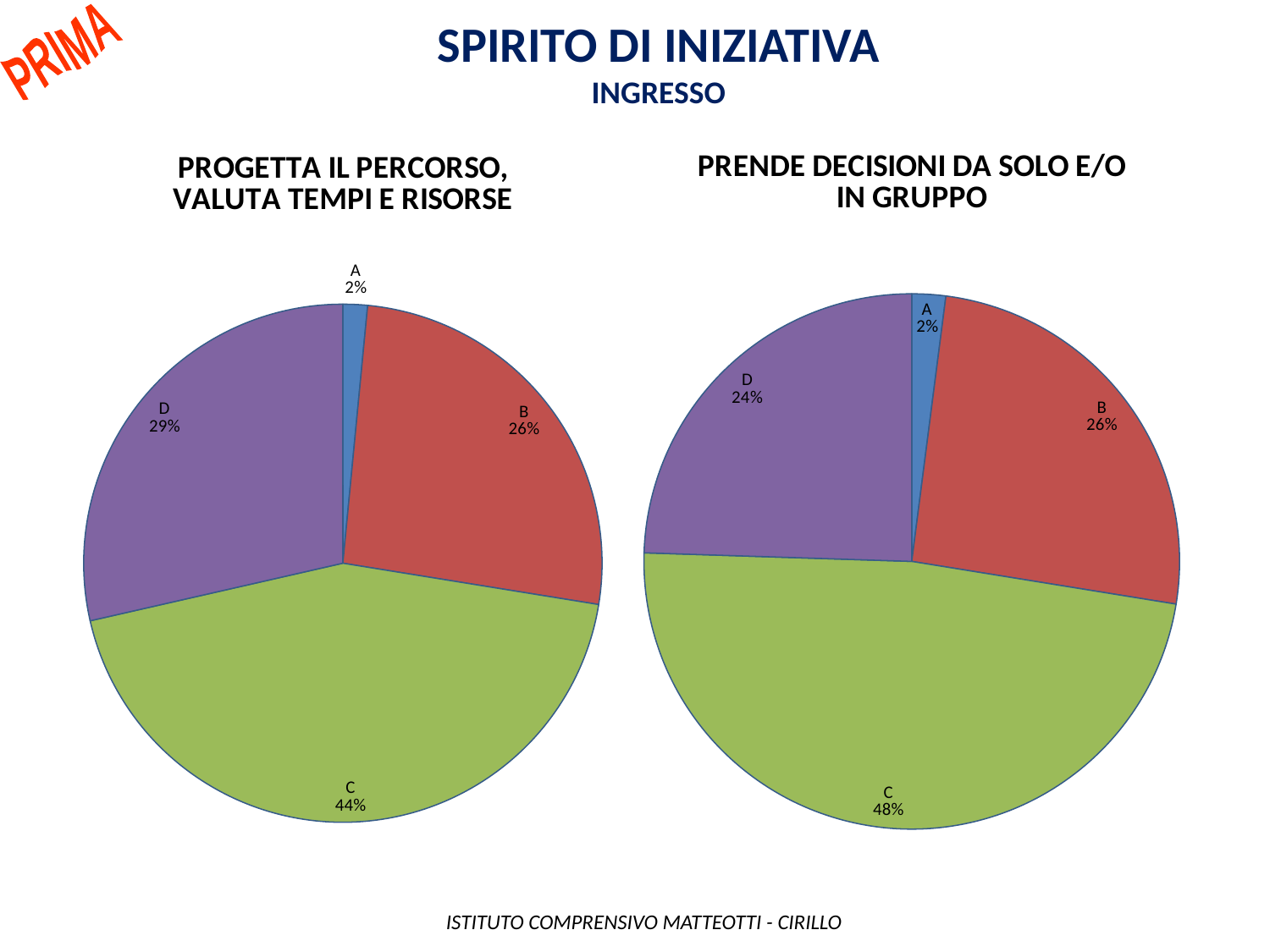

Spirito di iniziativa
INGRESSO
PRIMA

### Chart: PRENDE DECISIONI DA SOLO E/O IN GRUPPO

| Category |  |
|---|---|
| A | 4.0 |
| B | 50.0 |
| C | 94.0 |
| D | 48.0 |

### Chart: PROGETTA IL PERCORSO, VALUTA TEMPI E RISORSE

| Category |  |
|---|---|
| A | 3.0 |
| B | 51.0 |
| C | 86.0 |
| D | 56.0 |
 ISTITUTO COMPRENSIVO MATTEOTTI - CIRILLO